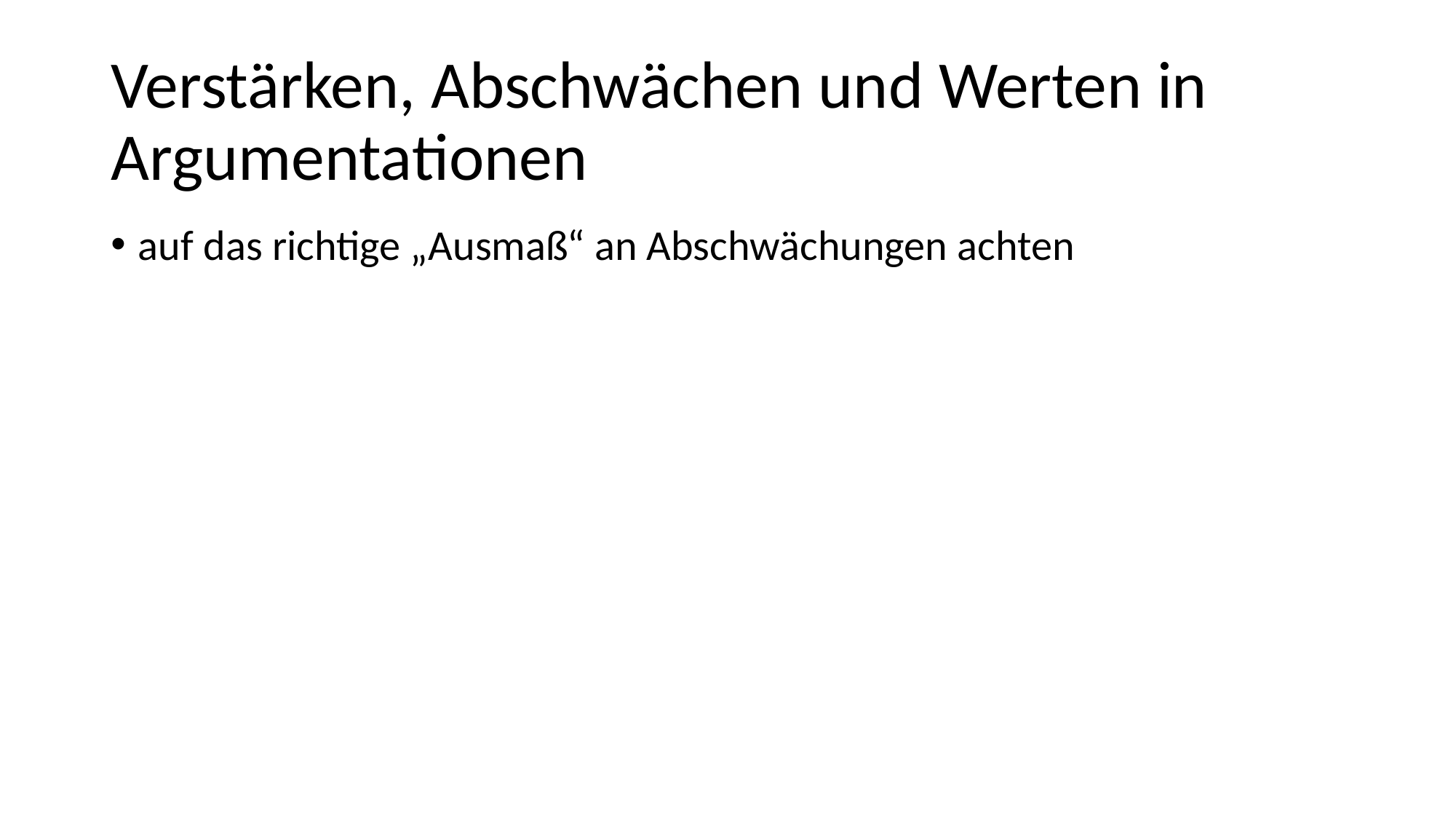

# Verstärken, Abschwächen und Werten in Argumentationen
auf das richtige „Ausmaß“ an Abschwächungen achten